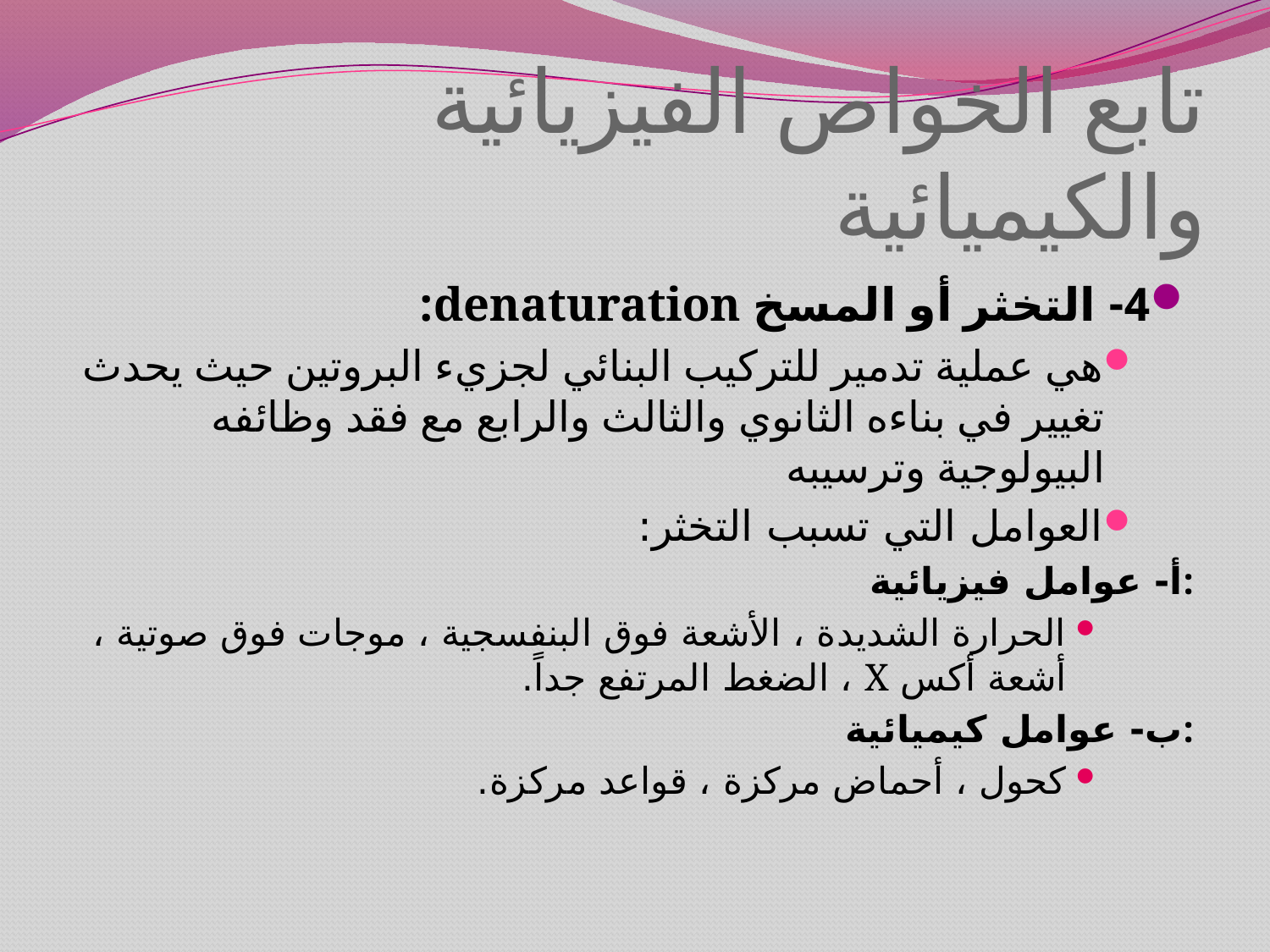

# تابع الخواص الفيزيائية والكيميائية
4- التخثر أو المسخ denaturation:
هي عملية تدمير للتركيب البنائي لجزيء البروتين حيث يحدث تغيير في بناءه الثانوي والثالث والرابع مع فقد وظائفه البيولوجية وترسيبه
العوامل التي تسبب التخثر:
أ- عوامل فيزيائية:
الحرارة الشديدة ، الأشعة فوق البنفسجية ، موجات فوق صوتية ، أشعة أكس X ، الضغط المرتفع جداً.
ب- عوامل كيميائية:
كحول ، أحماض مركزة ، قواعد مركزة.